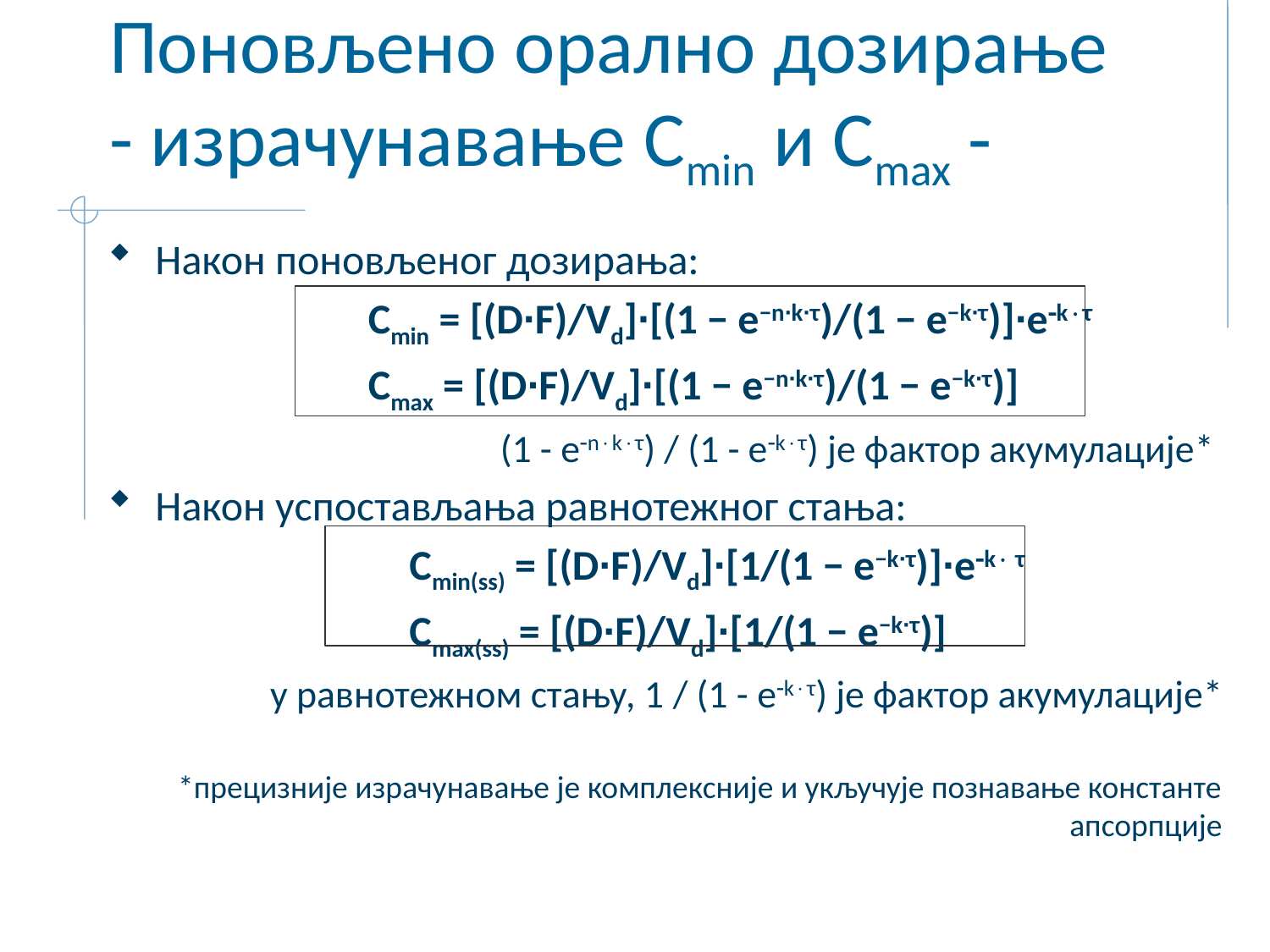

# Поновљено орално дозирање - израчунавање Cmin и Cmax -
Након поновљеног дозирања:
		         Cmin = [(D∙F)/Vd]∙[(1 − e−n∙k∙τ)/(1 − e−k∙τ)]∙e−k⋅τ
		         Cmax = [(D∙F)/Vd]∙[(1 − e−n∙k∙τ)/(1 − e−k∙τ)]
(1 - e−n⋅k⋅τ) / (1 - e−k⋅τ) је фактор акумулације*
Након успостављања равнотежног стања:
			Cmin(ss) = [(D∙F)/Vd]∙[1/(1 − e−k∙τ)]∙e−k⋅ τ
			Cmax(ss) = [(D∙F)/Vd]∙[1/(1 − e−k∙τ)]
у равнотежном стању, 1 / (1 - e−k⋅τ) је фактор акумулације*

*прецизније израчунавање је комплексније и укључује познавање константе апсорпције